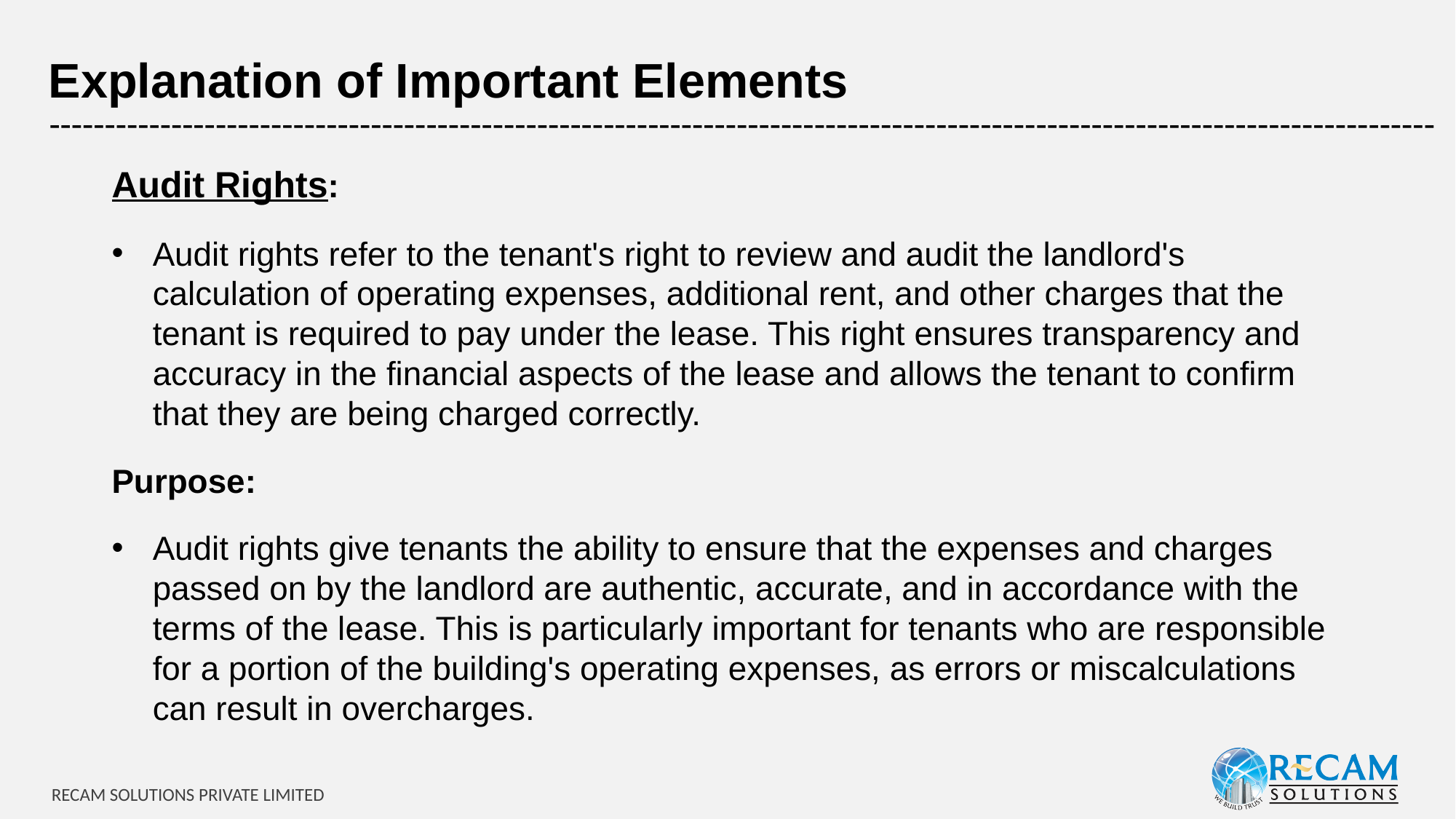

Explanation of Important Elements
-----------------------------------------------------------------------------------------------------------------------------
Audit Rights:
Audit rights refer to the tenant's right to review and audit the landlord's calculation of operating expenses, additional rent, and other charges that the tenant is required to pay under the lease. This right ensures transparency and accuracy in the financial aspects of the lease and allows the tenant to confirm that they are being charged correctly.
Purpose:
Audit rights give tenants the ability to ensure that the expenses and charges passed on by the landlord are authentic, accurate, and in accordance with the terms of the lease. This is particularly important for tenants who are responsible for a portion of the building's operating expenses, as errors or miscalculations can result in overcharges.
RECAM SOLUTIONS PRIVATE LIMITED